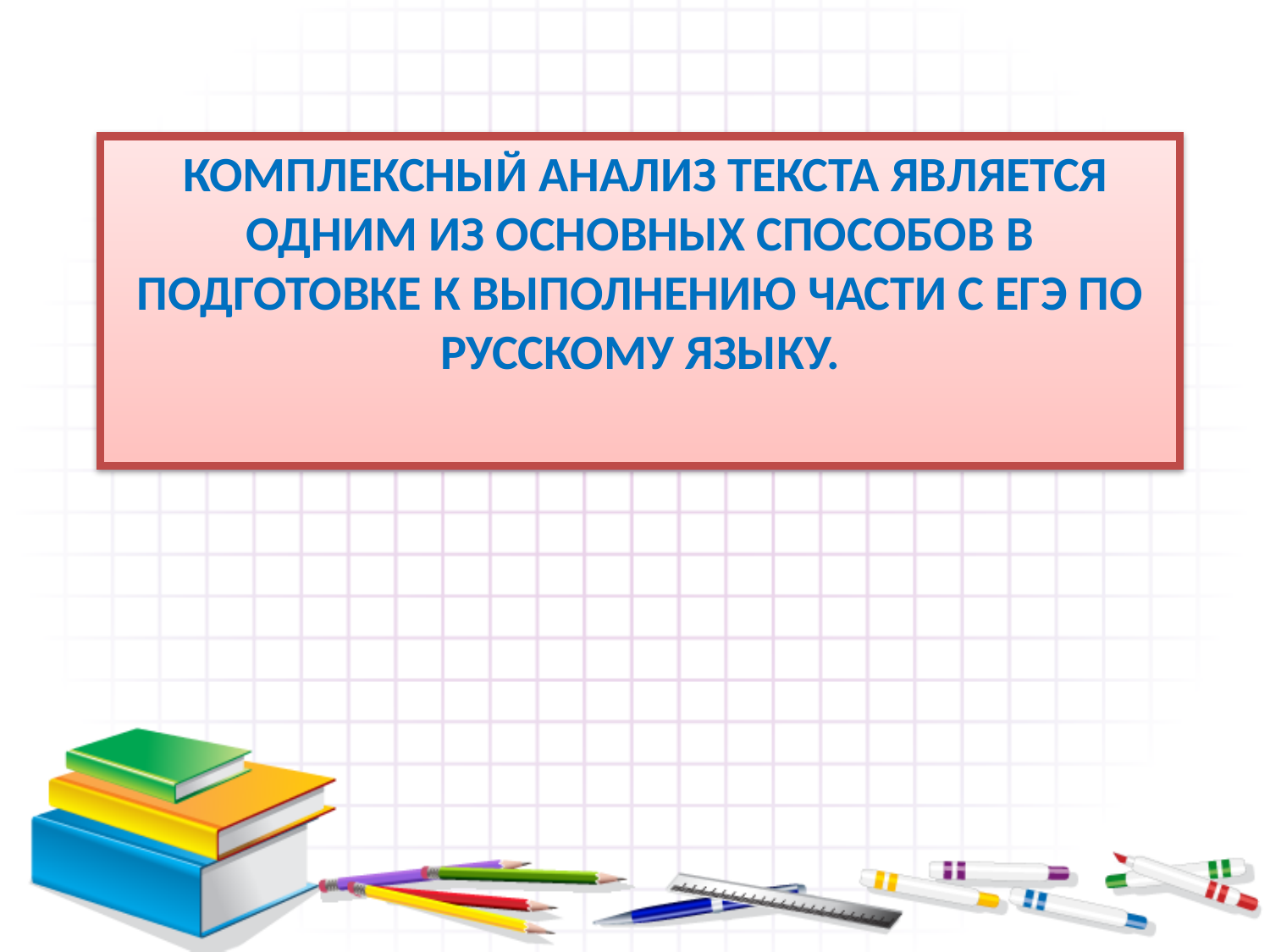

# КОМПЛЕКСНЫЙ АНАЛИЗ ТЕКСТА ЯВЛЯЕТСЯ ОДНИМ ИЗ ОСНОВНЫх СПОСОБОВ В ПОДГОТОВКЕ К ВЫПОЛНЕНИЮ ЧАСТИ с ЕГЭ ПО РУССКОМУ ЯЗЫКУ.